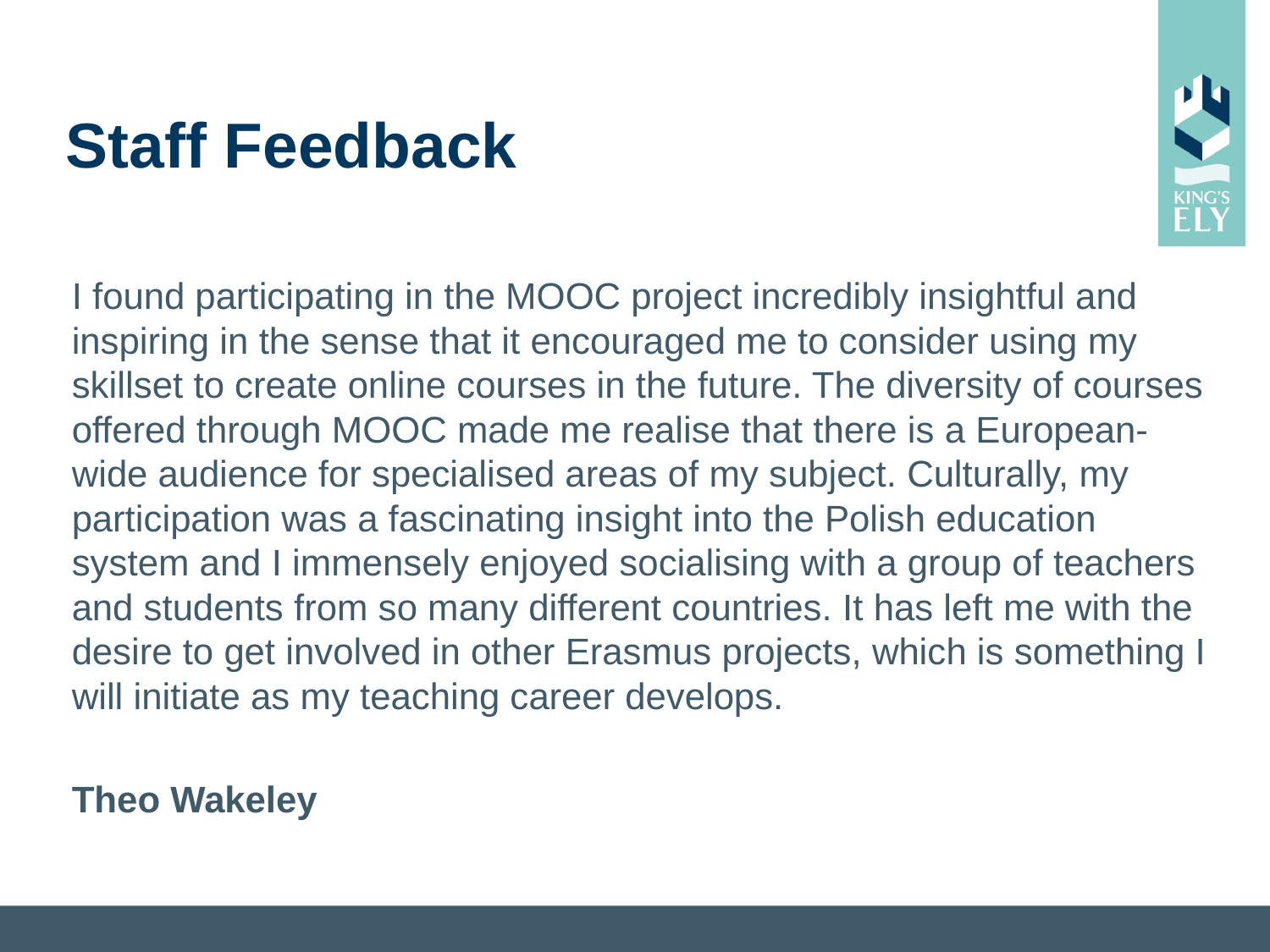

# Staff Feedback
I found participating in the MOOC project incredibly insightful and inspiring in the sense that it encouraged me to consider using my skillset to create online courses in the future. The diversity of courses offered through MOOC made me realise that there is a European-wide audience for specialised areas of my subject. Culturally, my participation was a fascinating insight into the Polish education system and I immensely enjoyed socialising with a group of teachers and students from so many different countries. It has left me with the desire to get involved in other Erasmus projects, which is something I will initiate as my teaching career develops.

Theo Wakeley